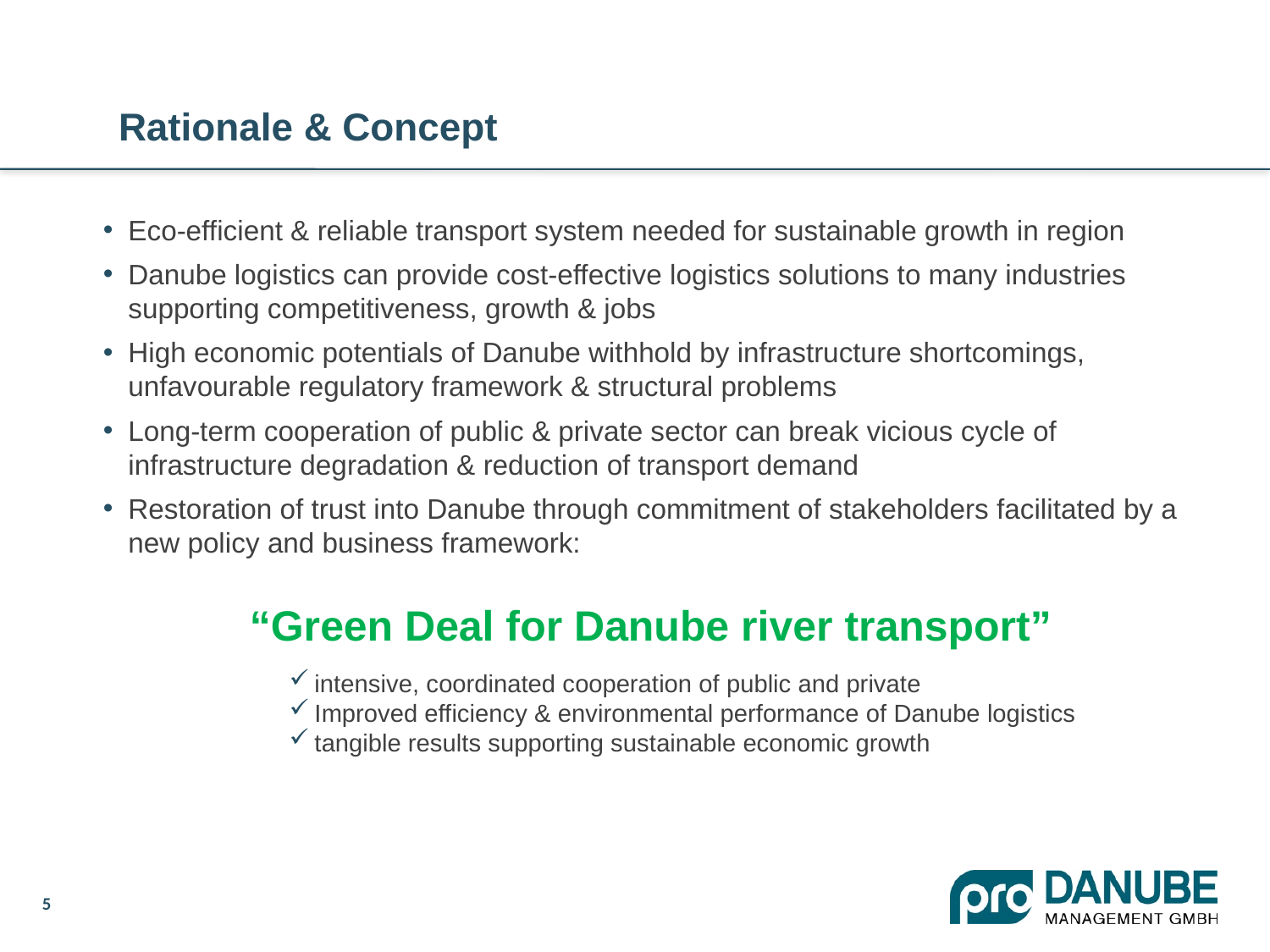

# Rationale & Concept
Eco-efficient & reliable transport system needed for sustainable growth in region
Danube logistics can provide cost-effective logistics solutions to many industries supporting competitiveness, growth & jobs
High economic potentials of Danube withhold by infrastructure shortcomings, unfavourable regulatory framework & structural problems
Long-term cooperation of public & private sector can break vicious cycle of infrastructure degradation & reduction of transport demand
Restoration of trust into Danube through commitment of stakeholders facilitated by a new policy and business framework:

“Green Deal for Danube river transport”

intensive, coordinated cooperation of public and private
Improved efficiency & environmental performance of Danube logistics
tangible results supporting sustainable economic growth